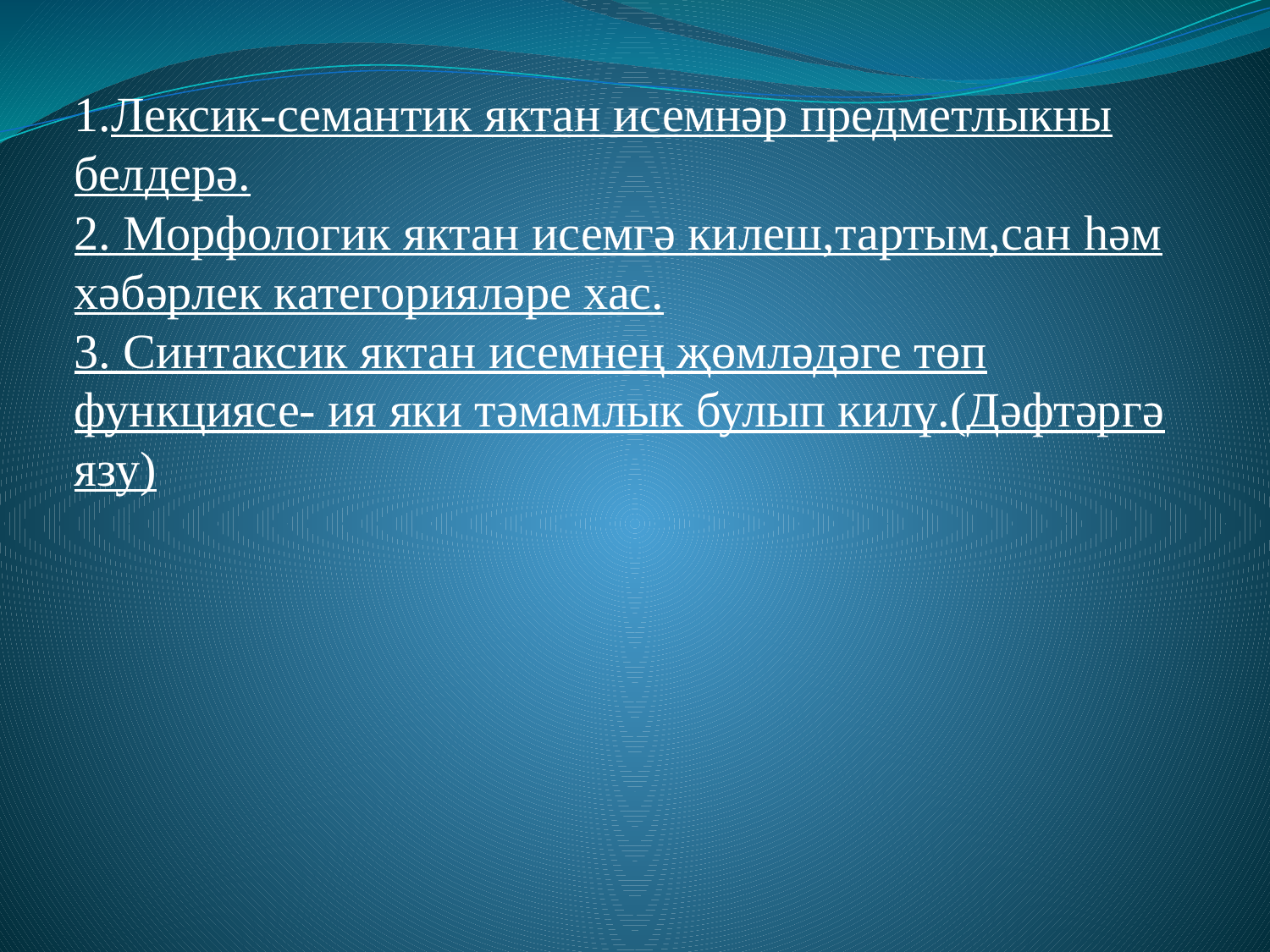

1.Лексик-семантик яктан исемнәр предметлыкны белдерә.
2. Морфологик яктан исемгә килеш,тартым,сан һәм хәбәрлек категорияләре хас.
3. Синтаксик яктан исемнең җөмләдәге төп функциясе- ия яки тәмамлык булып килү.(Дәфтәргә язу)